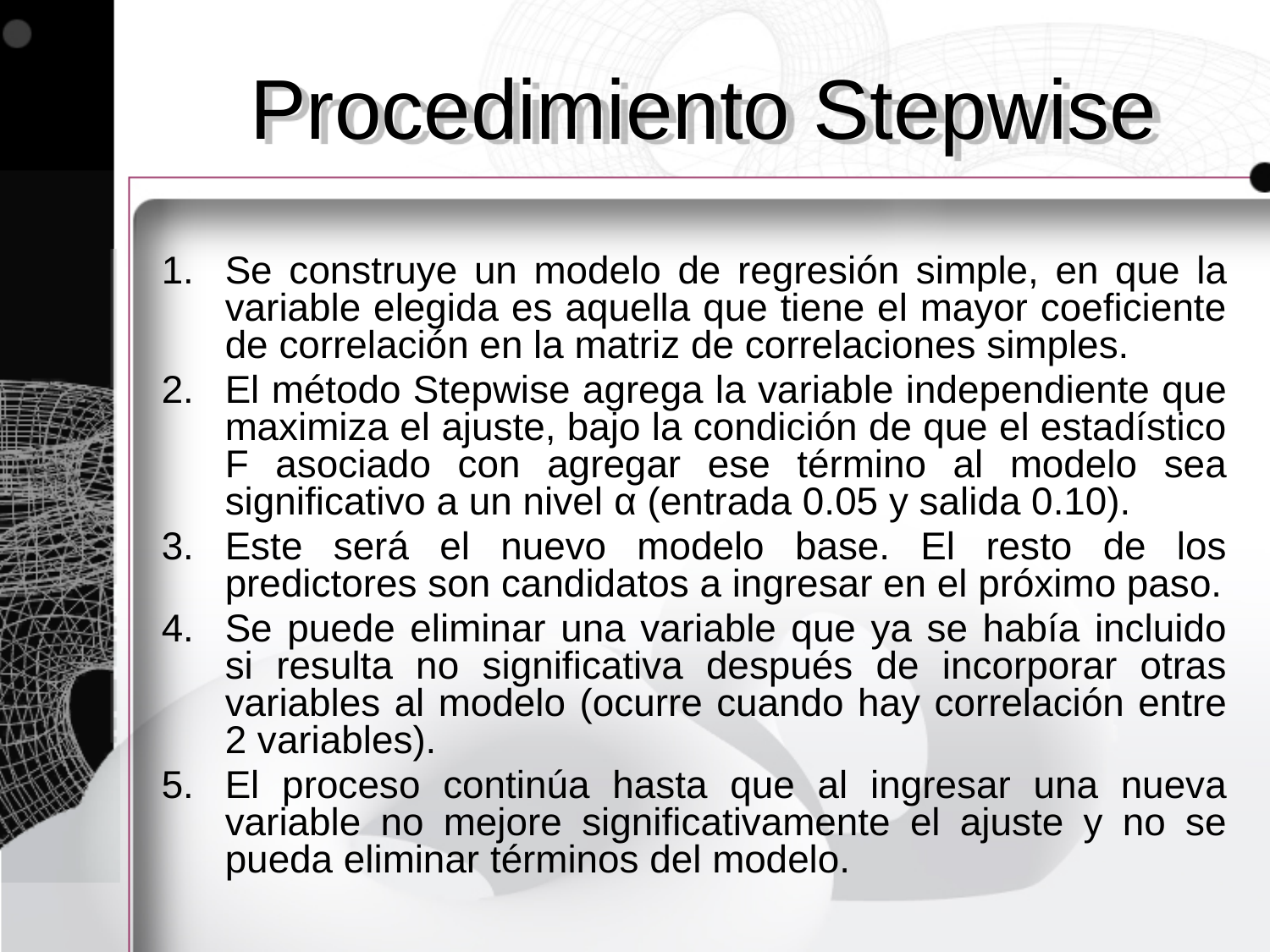

# Procedimiento Stepwise

Se construye un modelo de regresión simple, en que la variable elegida es aquella que tiene el mayor coeficiente de correlación en la matriz de correlaciones simples.
El método Stepwise agrega la variable independiente que maximiza el ajuste, bajo la condición de que el estadístico F asociado con agregar ese término al modelo sea significativo a un nivel α (entrada 0.05 y salida 0.10).
Este será el nuevo modelo base. El resto de los predictores son candidatos a ingresar en el próximo paso.
Se puede eliminar una variable que ya se había incluido si resulta no significativa después de incorporar otras variables al modelo (ocurre cuando hay correlación entre 2 variables).
El proceso continúa hasta que al ingresar una nueva variable no mejore significativamente el ajuste y no se pueda eliminar términos del modelo.